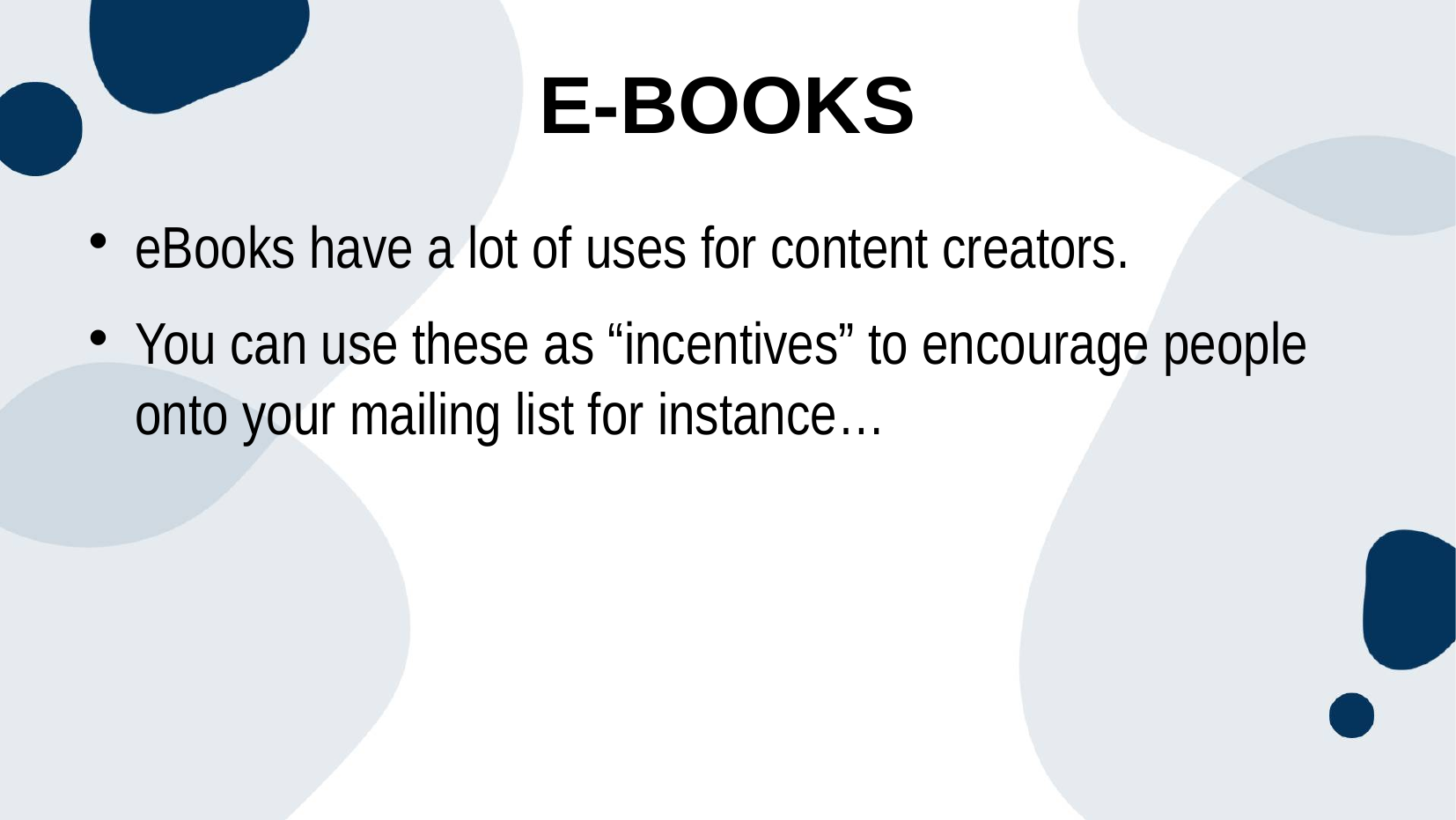

e-books
eBooks have a lot of uses for content creators.
You can use these as “incentives” to encourage people onto your mailing list for instance…